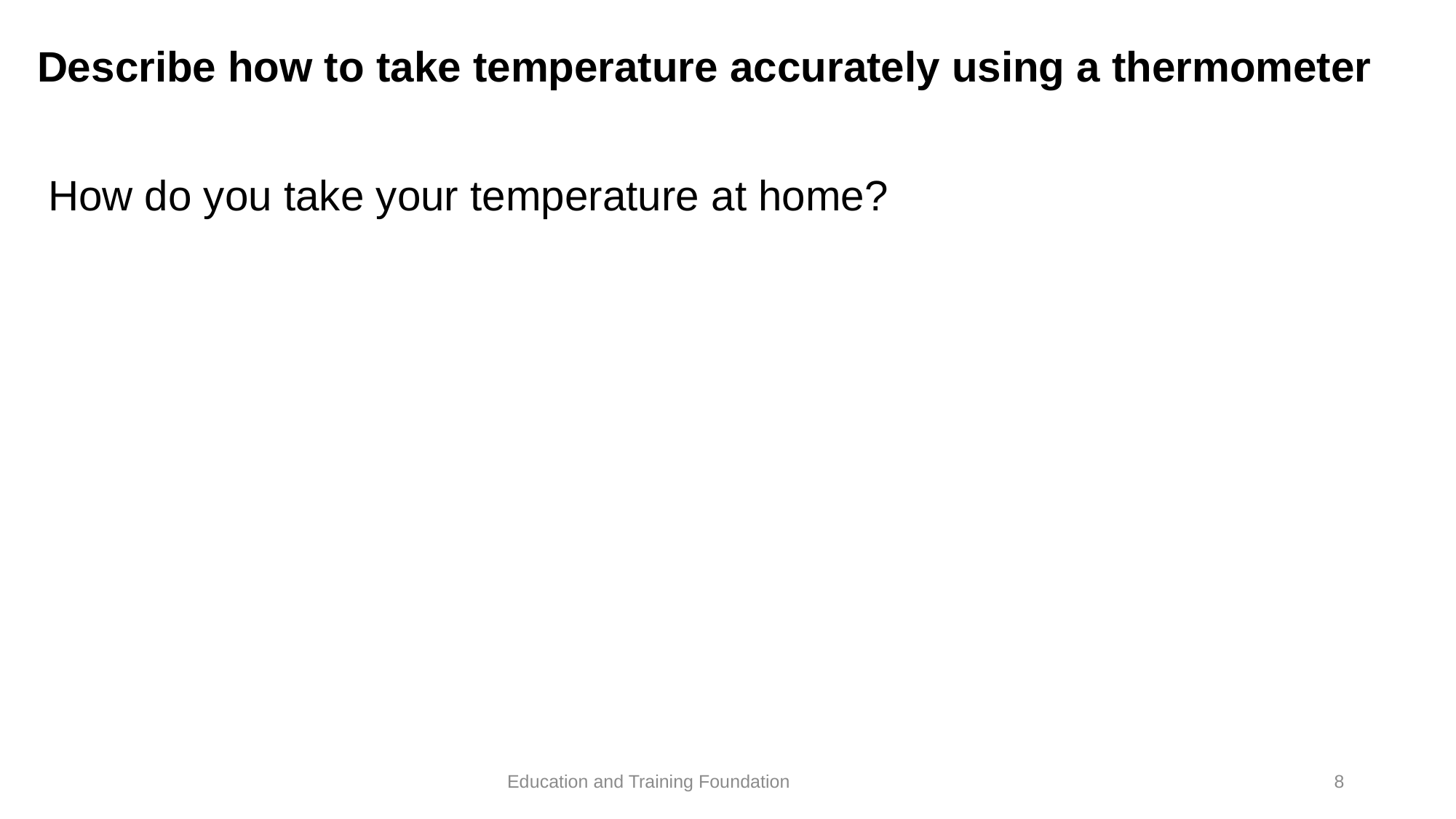

# Describe how to take temperature accurately using a thermometer
How do you take your temperature at home?

8
Education and Training Foundation